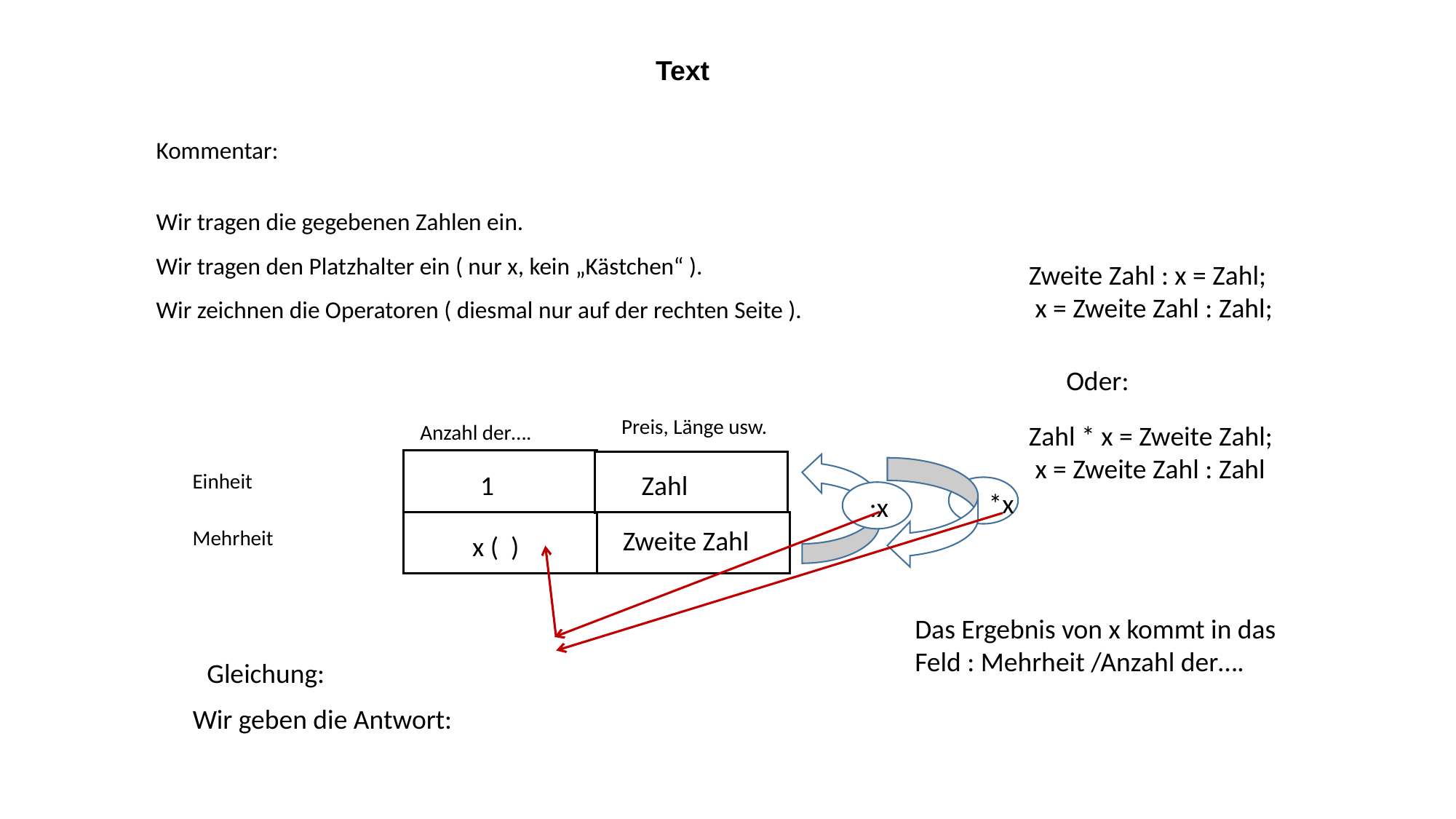

# Text
Kommentar:
Wir tragen die gegebenen Zahlen ein.
Wir tragen den Platzhalter ein ( nur x, kein „Kästchen“ ).
Zweite Zahl : x = Zahl;
 x = Zweite Zahl : Zahl;

Wir zeichnen die Operatoren ( diesmal nur auf der rechten Seite ).
Oder:
Preis, Länge usw.
Anzahl der….
Zahl * x = Zweite Zahl;
 x = Zweite Zahl : Zahl

Einheit
1
 Zahl

*x

 :x

Zweite Zahl
Mehrheit
 x (  )
Das Ergebnis von x kommt in das Feld : Mehrheit /Anzahl der….
Gleichung:
Wir geben die Antwort: